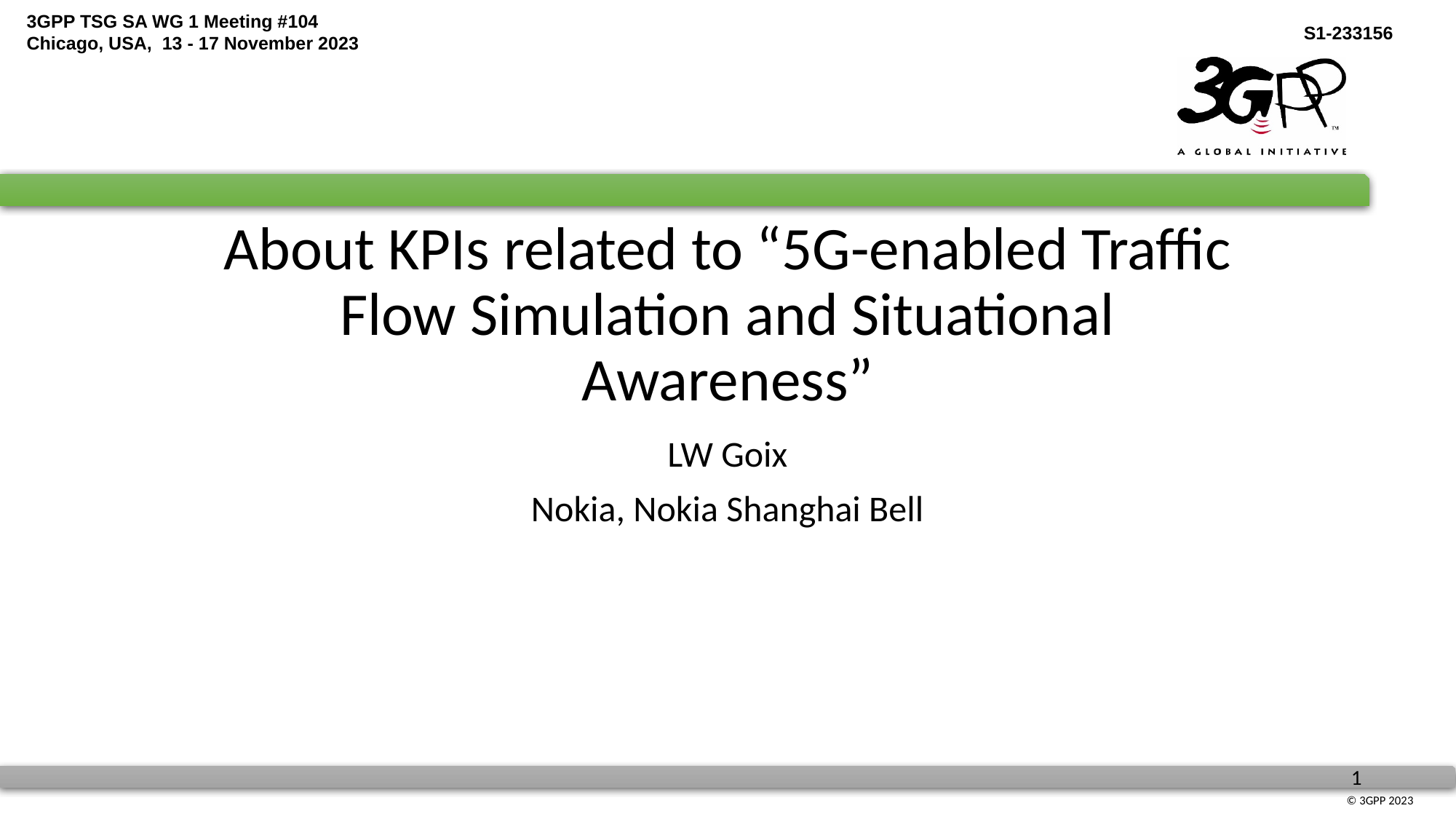

# About KPIs related to “5G-enabled Traffic Flow Simulation and Situational Awareness”
LW Goix
Nokia, Nokia Shanghai Bell